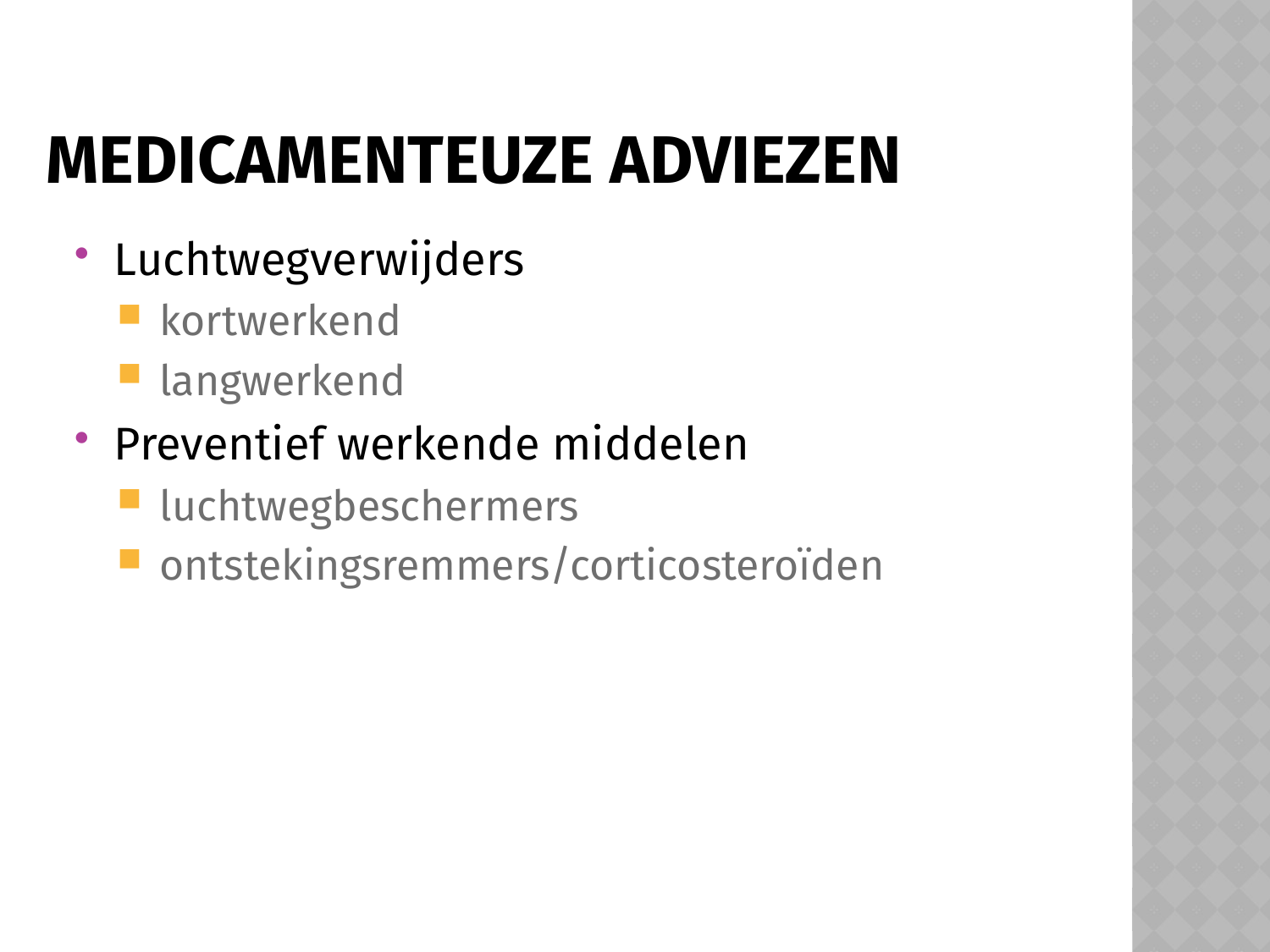

# Medicamenteuze adviezen
Luchtwegverwijders
 kortwerkend
 langwerkend
Preventief werkende middelen
 luchtwegbeschermers
 ontstekingsremmers/corticosteroïden